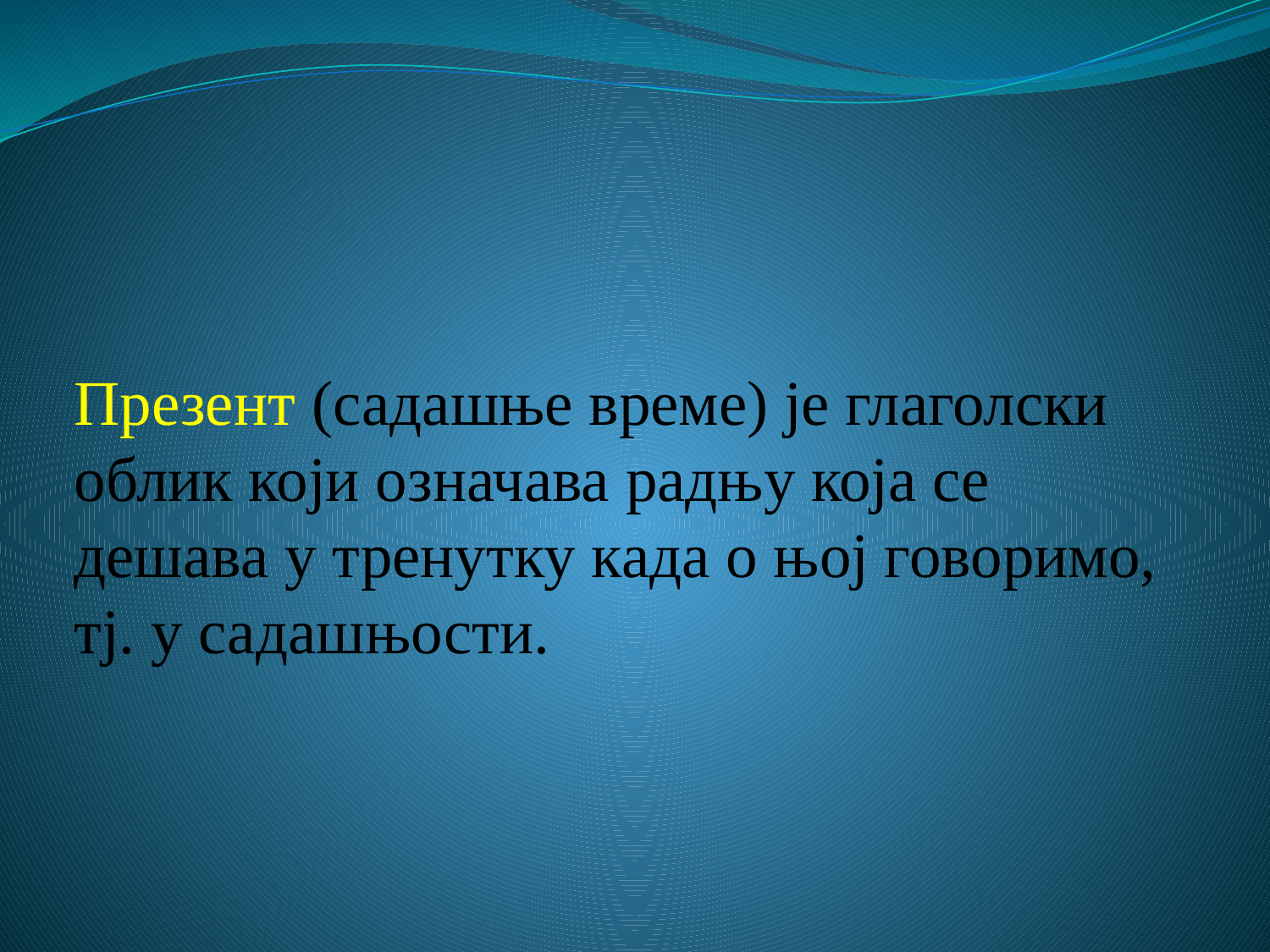

# Презент (садашње време) је глаголски облик који означава радњу која се дешава у тренутку када о њој говоримо, тј. у садашњости.